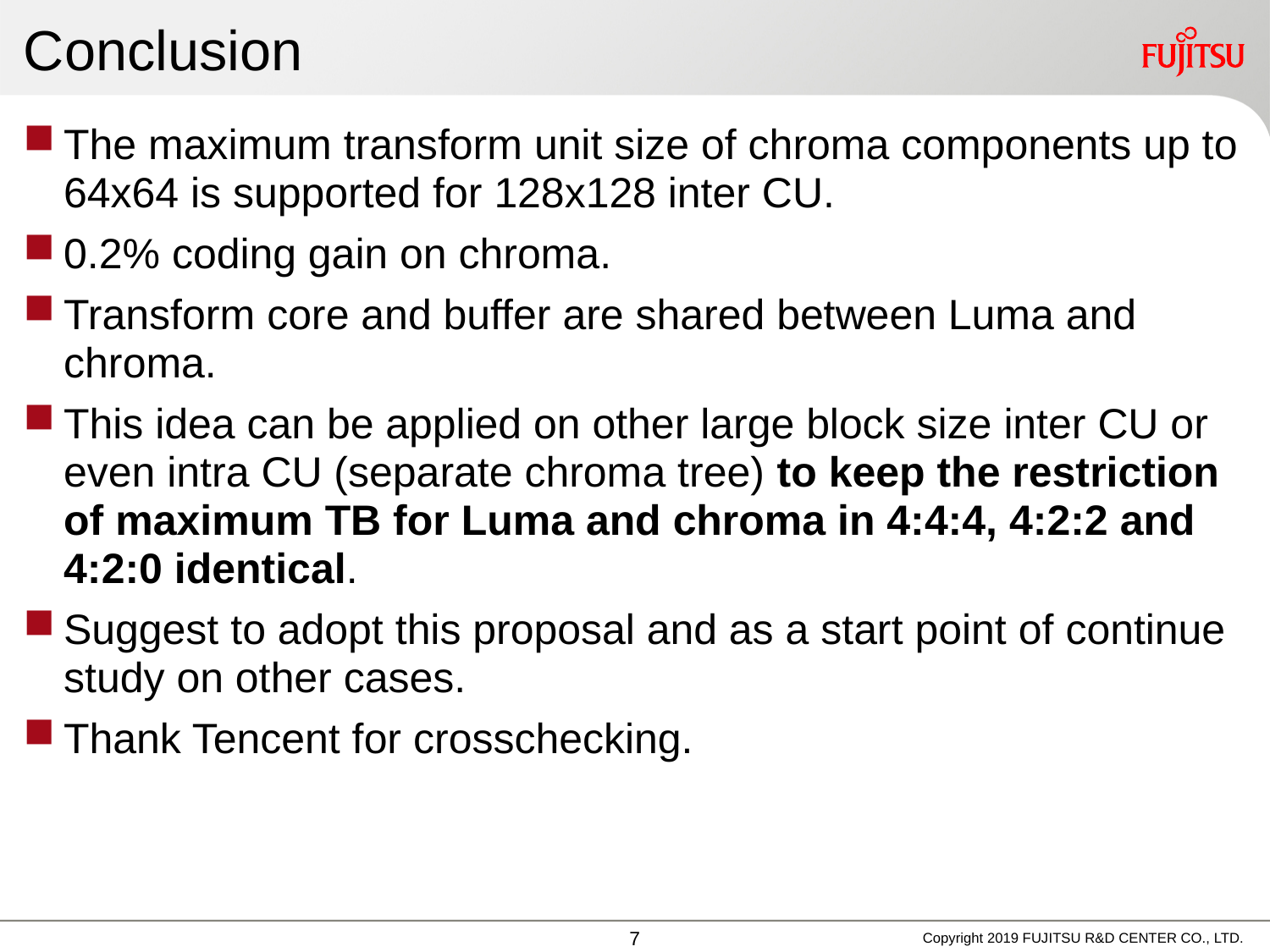

# Conclusion
The maximum transform unit size of chroma components up to 64x64 is supported for 128x128 inter CU.
0.2% coding gain on chroma.
Transform core and buffer are shared between Luma and chroma.
This idea can be applied on other large block size inter CU or even intra CU (separate chroma tree) to keep the restriction of maximum TB for Luma and chroma in 4:4:4, 4:2:2 and 4:2:0 identical.
Suggest to adopt this proposal and as a start point of continue study on other cases.
Thank Tencent for crosschecking.

7
Copyright 2019 FUJITSU R&D CENTER CO., LTD.